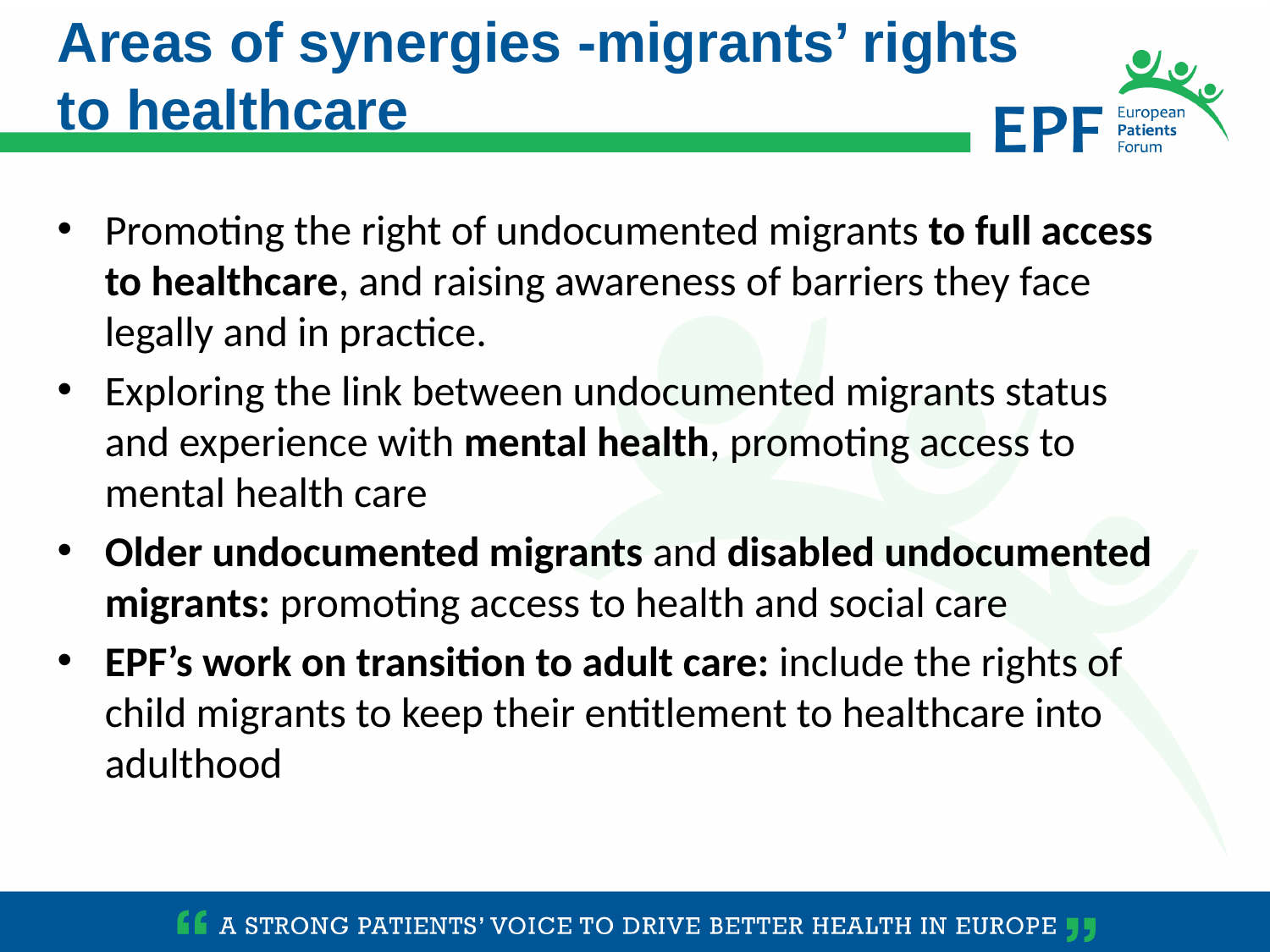

Areas of synergies -migrants’ rights to healthcare
Promoting the right of undocumented migrants to full access to healthcare, and raising awareness of barriers they face legally and in practice.
Exploring the link between undocumented migrants status and experience with mental health, promoting access to mental health care
Older undocumented migrants and disabled undocumented migrants: promoting access to health and social care
EPF’s work on transition to adult care: include the rights of child migrants to keep their entitlement to healthcare into adulthood